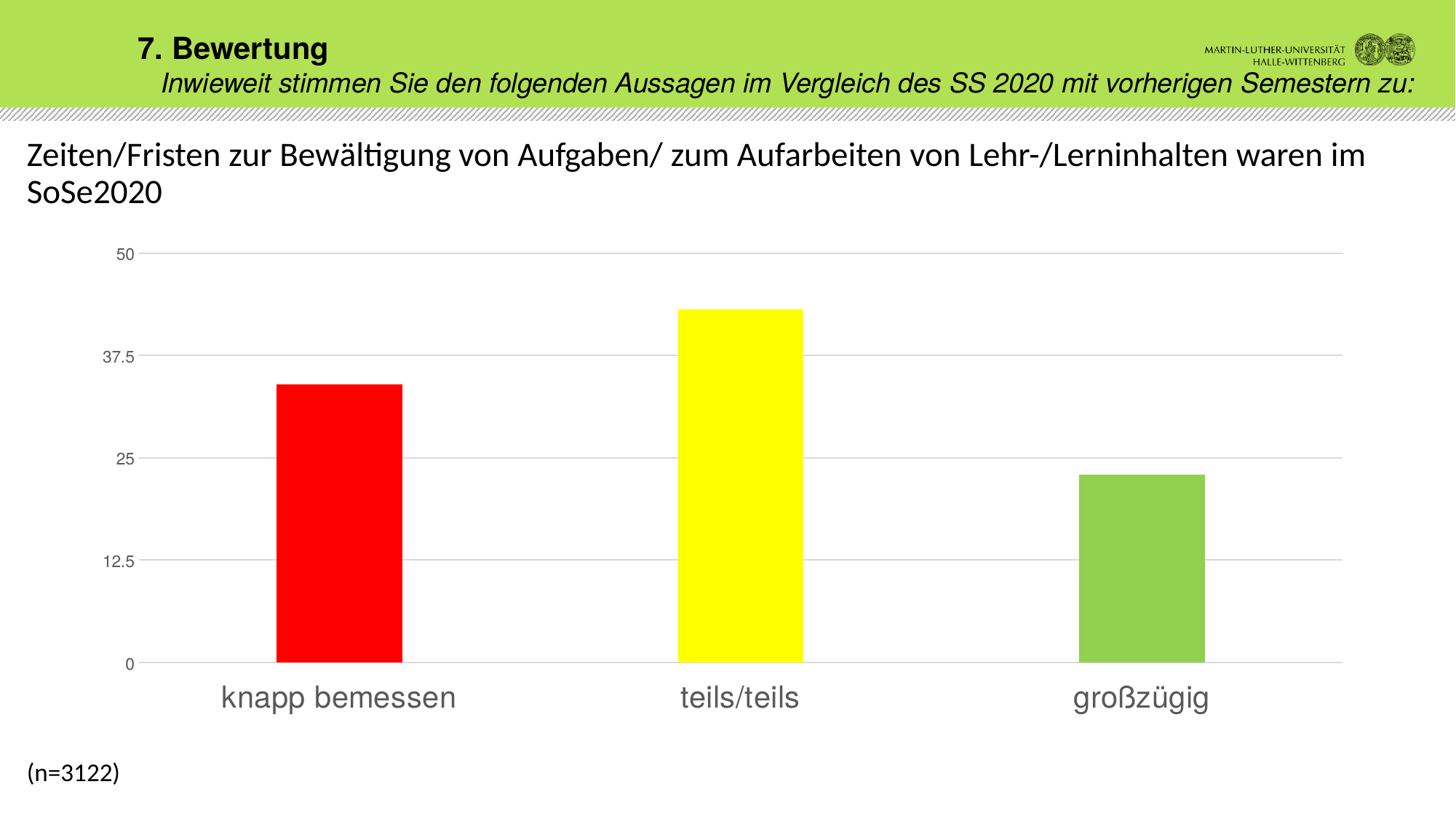

7. Bewertung
   Inwieweit stimmen Sie den folgenden Aussagen im Vergleich des SS 2020 mit vorherigen Semestern zu:
# Zeiten/Fristen zur Bewältigung von Aufgaben/ zum Aufarbeiten von Lehr-/Lerninhalten waren im SoSe2020 (n=3122)

### Chart

| Category | Datenreihe 1 |
|---|---|
| knapp bemessen | 34.0 |
| teils/teils | 43.1 |
| großzügig | 22.9 |